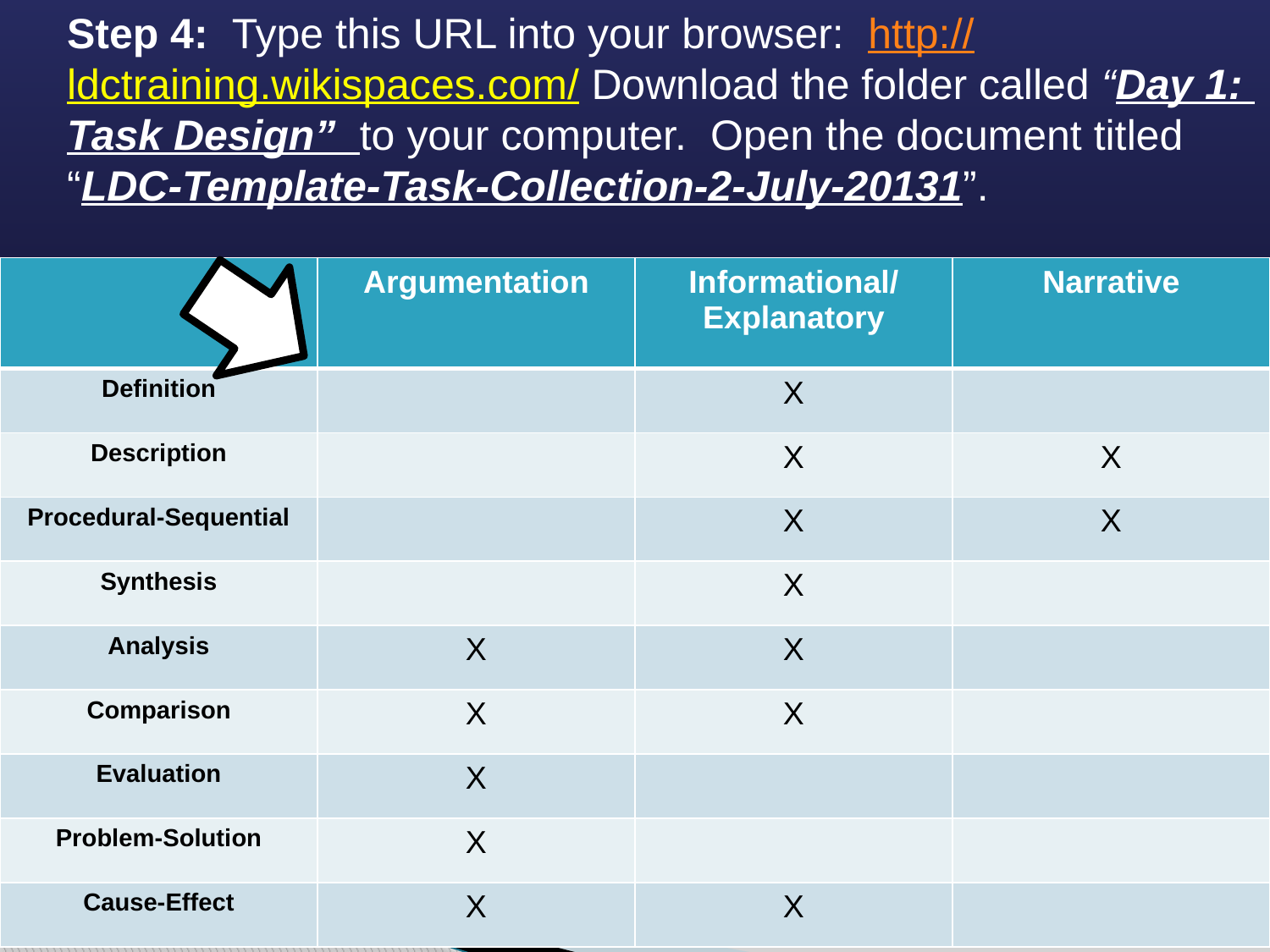

Step 4:  Type this URL into your browser:  http://ldctraining.wikispaces.com/ Download the folder called “Day 1:  Task Design”  to your computer.  Open the document titled “LDC-Template-Task-Collection-2-July-20131”.

|  | Argumentation | Informational/ Explanatory | Narrative |
| --- | --- | --- | --- |
| Definition |  | X |  |
| Description |  | X | X |
| Procedural-Sequential |  | X | X |
| Synthesis |  | X |  |
| Analysis | X | X |  |
| Comparison | X | X |  |
| Evaluation | X |  |  |
| Problem-Solution | X |  |  |
| Cause-Effect | X | X |  |

37